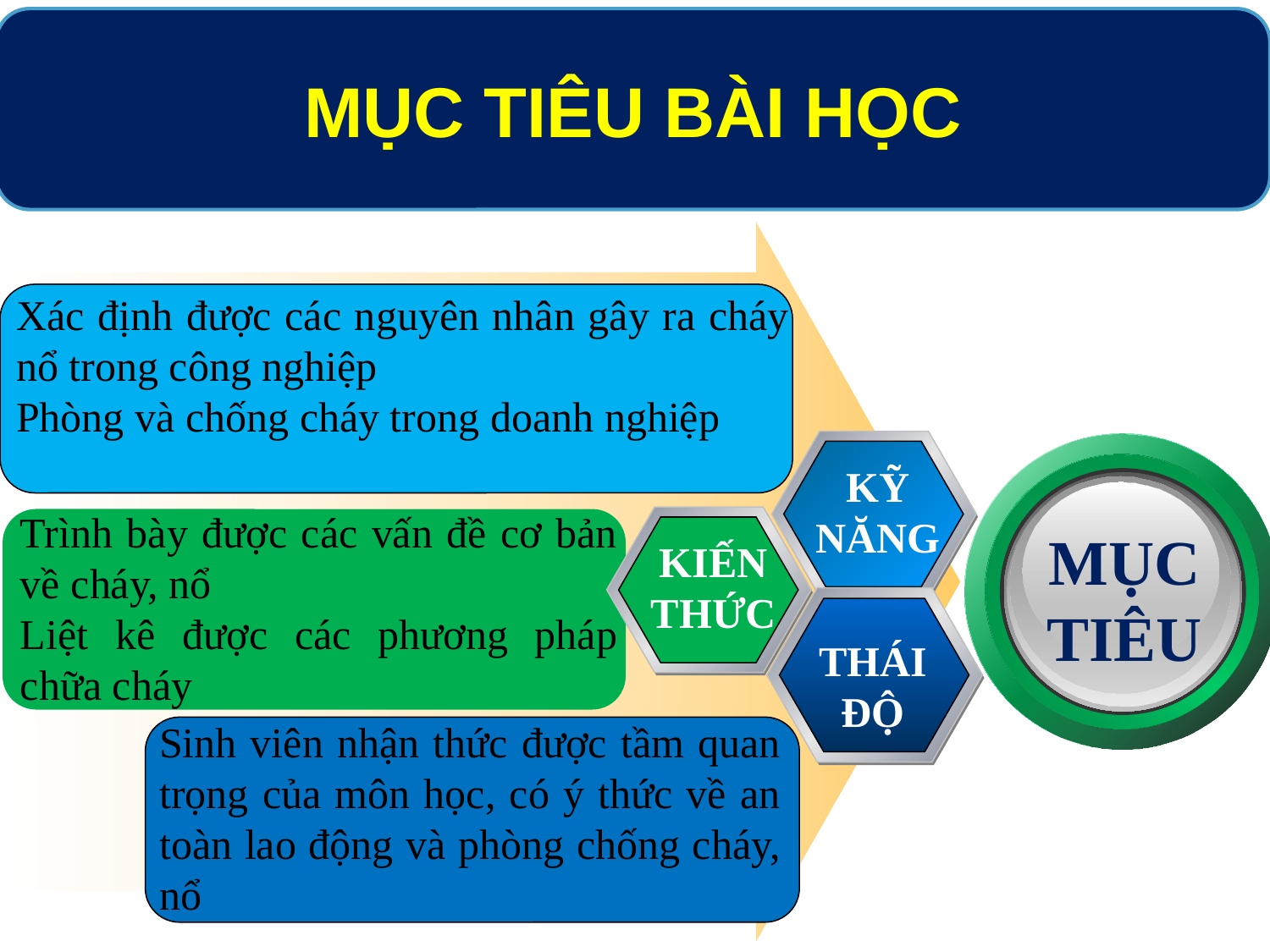

MỤC TIÊU BÀI HỌC

Xác định được các nguyên nhân gây ra cháy nổ trong công nghiệp
Phòng và chống cháy trong doanh nghiệp

KỸ NĂNG

MỤC TIÊU
Trình bày được các vấn đề cơ bản về cháy, nổ
Liệt kê được các phương pháp chữa cháy

KIẾN THỨC

THÁI ĐỘ
Sinh viên nhận thức được tầm quan trọng của môn học, có ý thức về an toàn lao động và phòng chống cháy, nổ